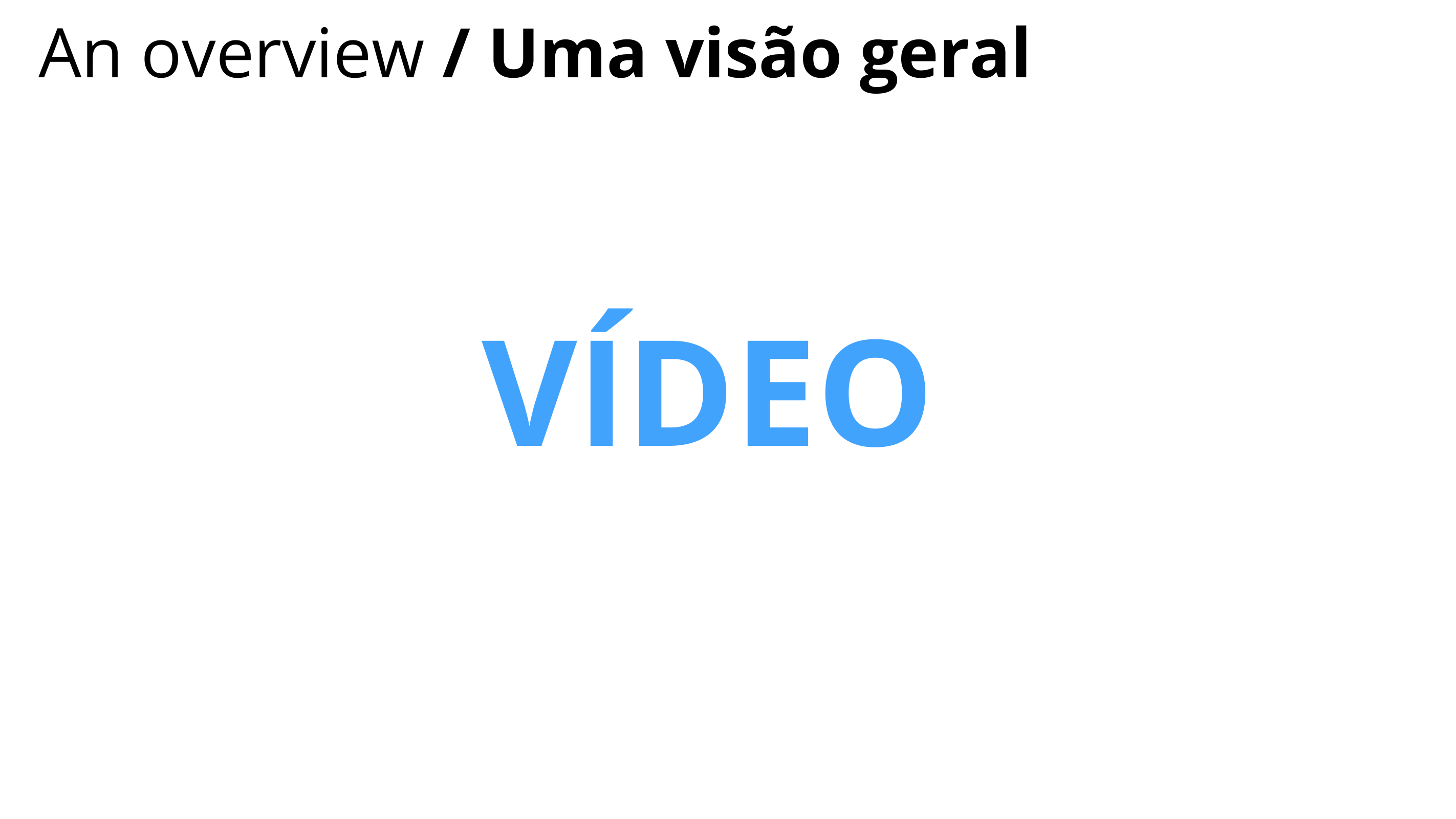

# An overview / Uma visão geral
VÍDEO